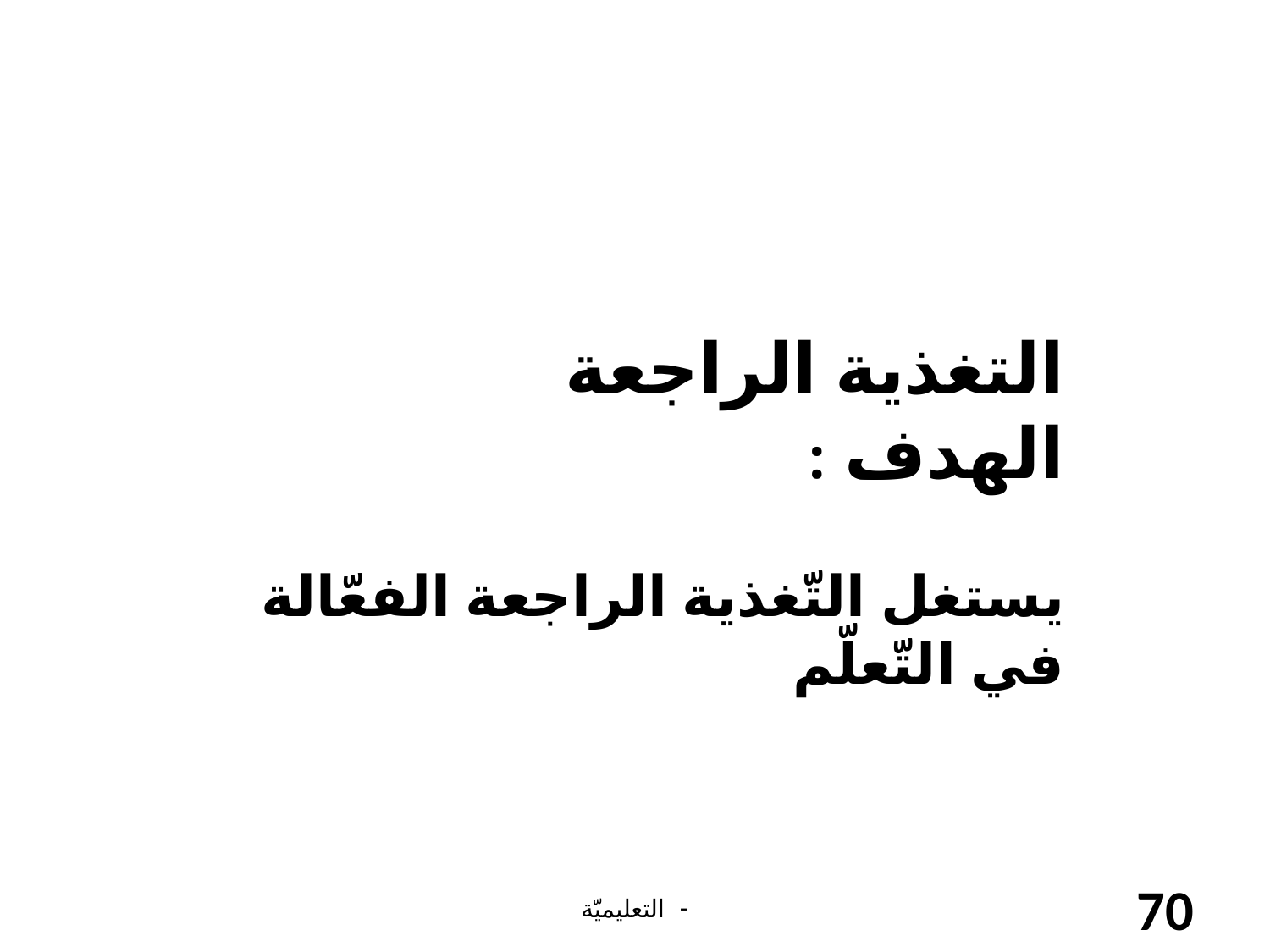

التغذية الراجعة
الهدف :

يستغل التّغذية الراجعة الفعّالة في التّعلّم

التعليميّة  -
70